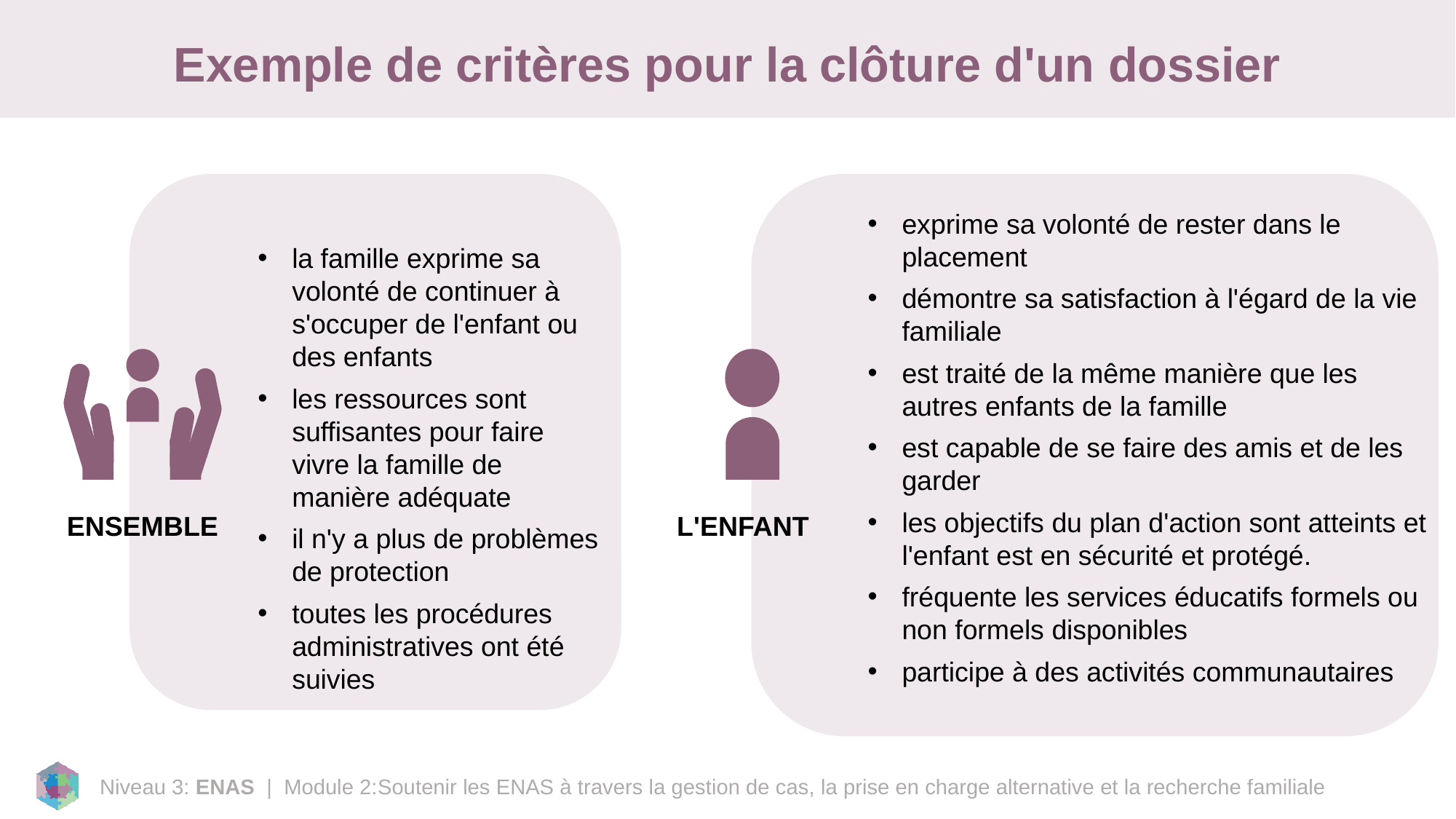

# Exemple de critères pour la clôture d'un dossier

exprime sa volonté de rester dans le placement
démontre sa satisfaction à l'égard de la vie familiale
est traité de la même manière que les autres enfants de la famille
est capable de se faire des amis et de les garder
les objectifs du plan d'action sont atteints et l'enfant est en sécurité et protégé.
fréquente les services éducatifs formels ou non formels disponibles
participe à des activités communautaires
la famille exprime sa volonté de continuer à s'occuper de l'enfant ou des enfants
les ressources sont suffisantes pour faire vivre la famille de manière adéquate
il n'y a plus de problèmes de protection
toutes les procédures administratives ont été suivies

ENSEMBLE
L'ENFANT